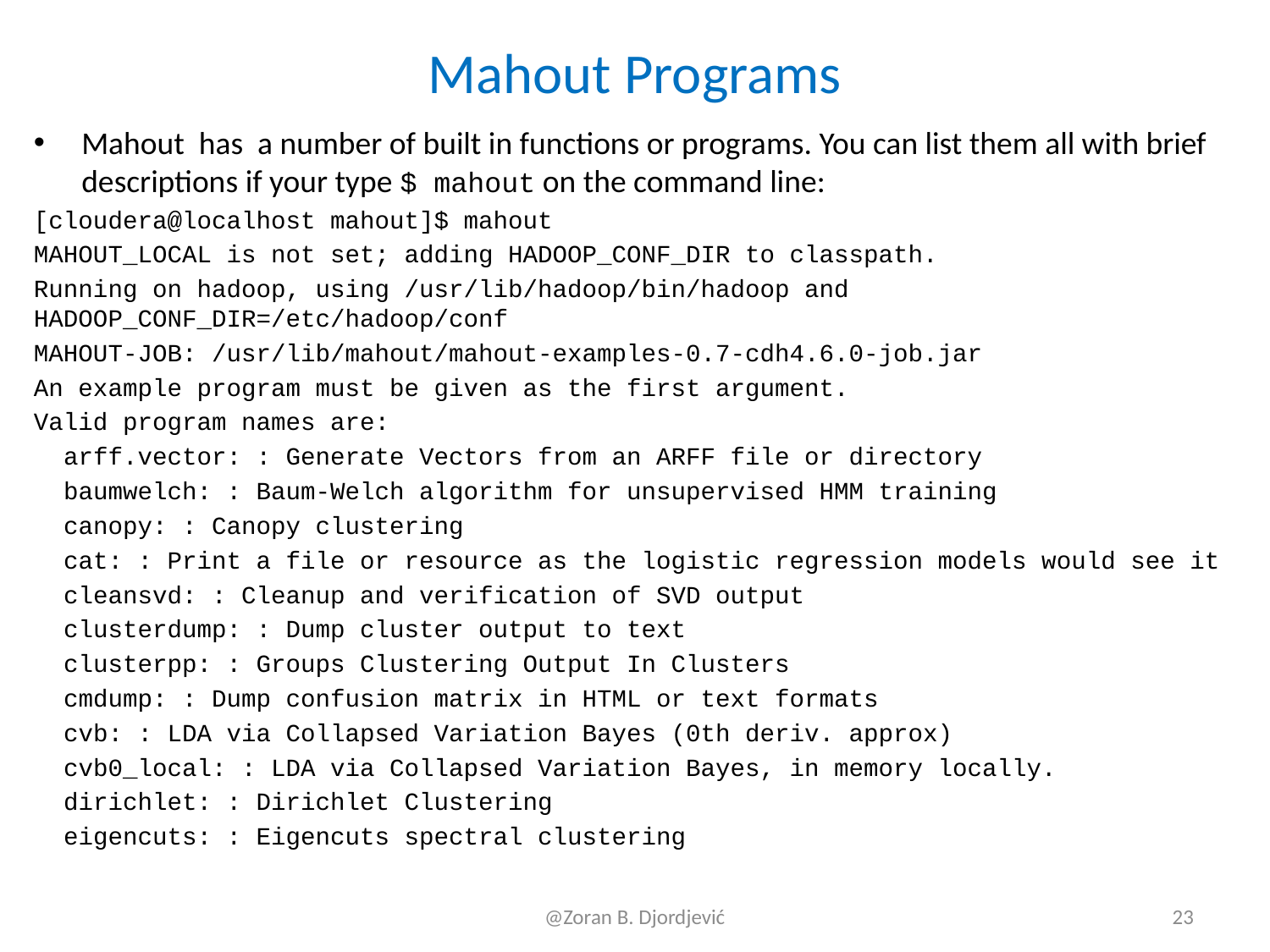

# Mahout Programs
Mahout  has  a number of built in functions or programs. You can list them all with brief descriptions if your type $ mahout on the command line:
[cloudera@localhost mahout]$ mahout
MAHOUT_LOCAL is not set; adding HADOOP_CONF_DIR to classpath.
Running on hadoop, using /usr/lib/hadoop/bin/hadoop and HADOOP_CONF_DIR=/etc/hadoop/conf
MAHOUT-JOB: /usr/lib/mahout/mahout-examples-0.7-cdh4.6.0-job.jar
An example program must be given as the first argument.
Valid program names are:
  arff.vector: : Generate Vectors from an ARFF file or directory
  baumwelch: : Baum-Welch algorithm for unsupervised HMM training
  canopy: : Canopy clustering
  cat: : Print a file or resource as the logistic regression models would see it
  cleansvd: : Cleanup and verification of SVD output
  clusterdump: : Dump cluster output to text
  clusterpp: : Groups Clustering Output In Clusters
  cmdump: : Dump confusion matrix in HTML or text formats
  cvb: : LDA via Collapsed Variation Bayes (0th deriv. approx)
  cvb0_local: : LDA via Collapsed Variation Bayes, in memory locally.
  dirichlet: : Dirichlet Clustering
  eigencuts: : Eigencuts spectral clustering

@Zoran B. Djordjević
23